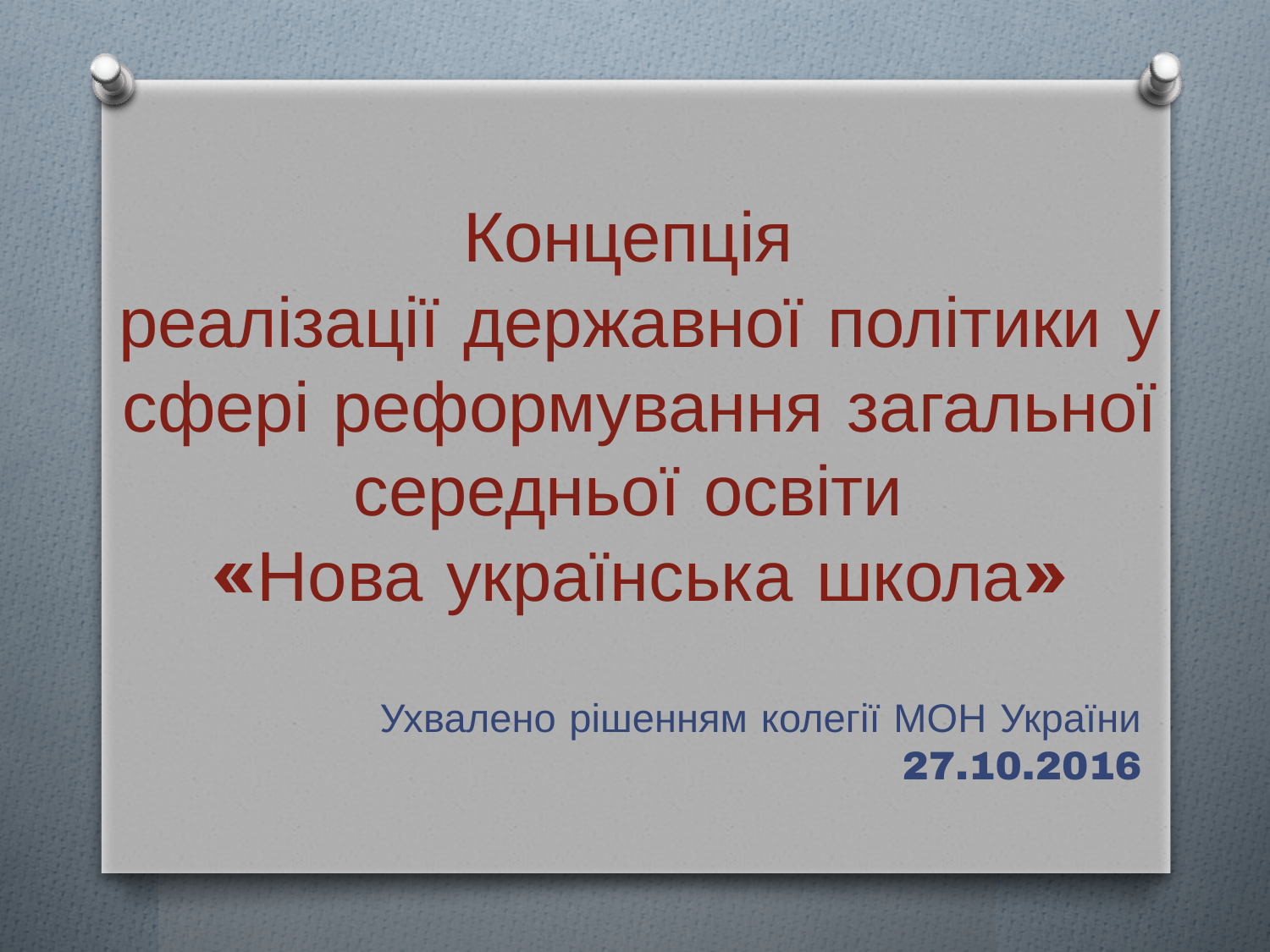

# Концепція реалізації державної політики у сфері реформування загальної середньої освіти «Нова українська школа»
Ухвалено рішенням колегії МОН України 27.10.2016